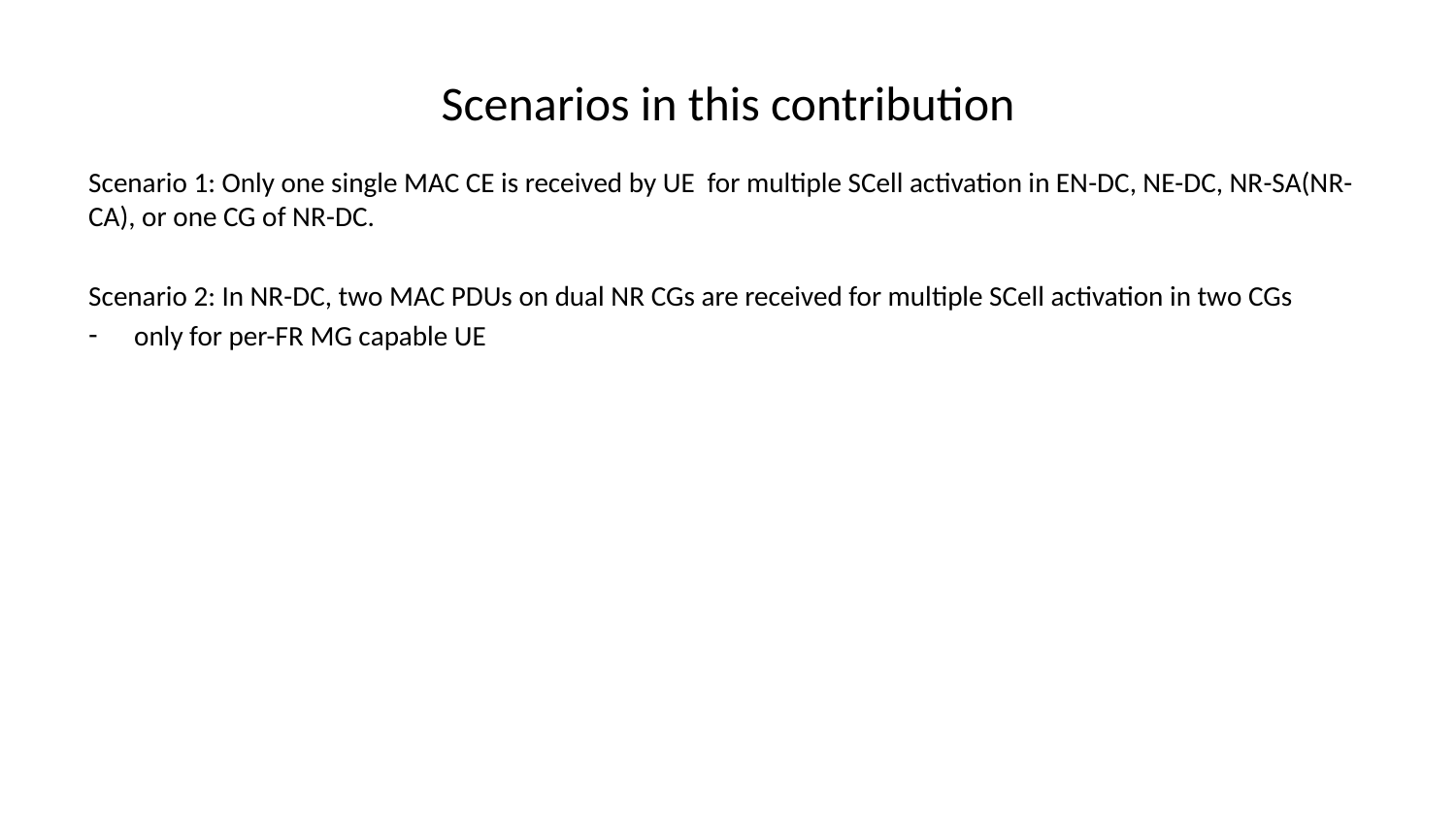

# Scenarios in this contribution
Scenario 1: Only one single MAC CE is received by UE  for multiple SCell activation in EN-DC, NE-DC, NR-SA(NR-CA), or one CG of NR-DC.

Scenario 2: In NR-DC, two MAC PDUs on dual NR CGs are received for multiple SCell activation in two CGs
only for per-FR MG capable UE